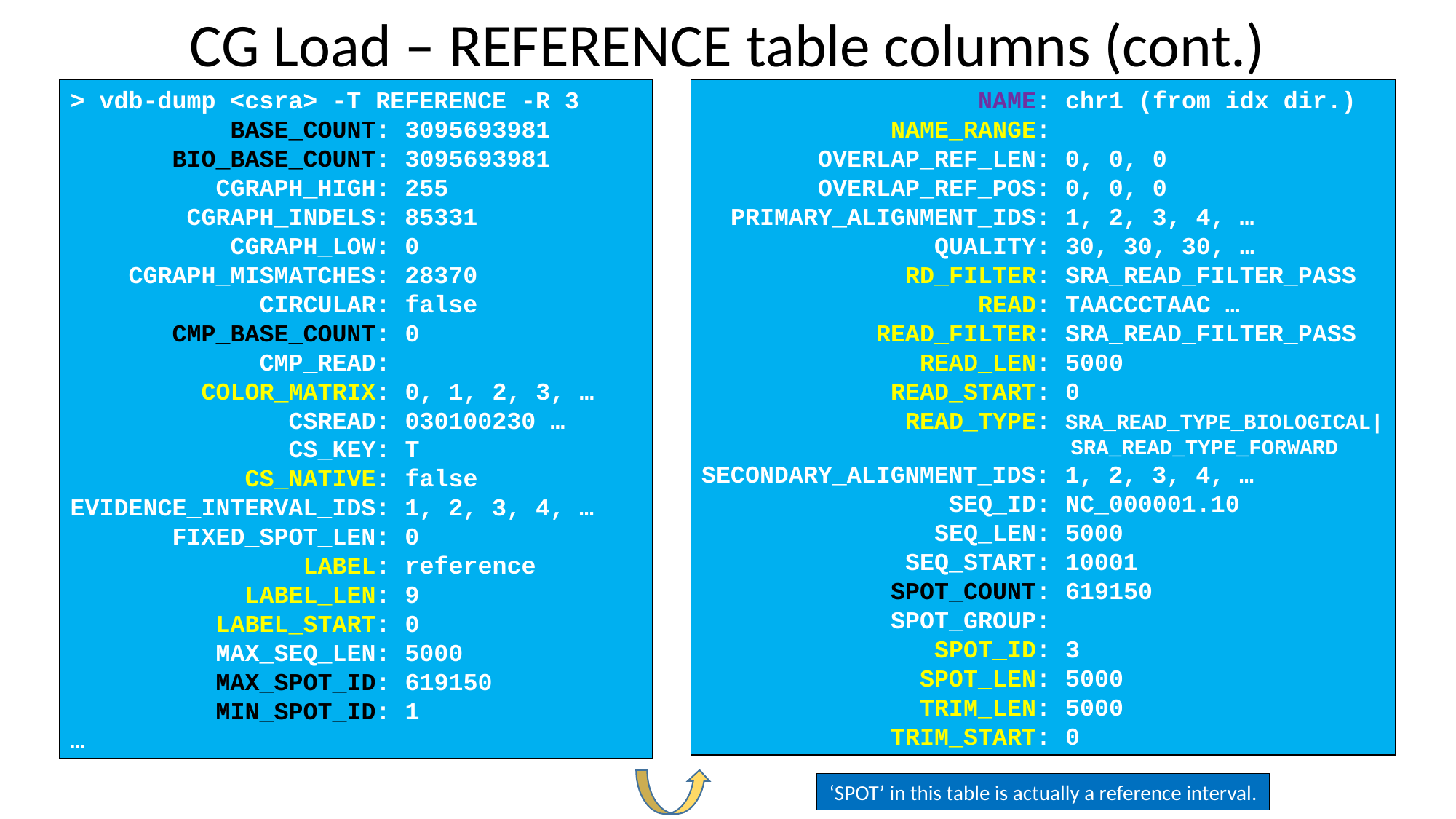

CG Load – REFERENCE table columns (cont.)
> vdb-dump <csra> -T REFERENCE -R 3
           BASE_COUNT: 3095693981
       BIO_BASE_COUNT: 3095693981
          CGRAPH_HIGH: 255
        CGRAPH_INDELS: 85331
           CGRAPH_LOW: 0
    CGRAPH_MISMATCHES: 28370
             CIRCULAR: false
       CMP_BASE_COUNT: 0
             CMP_READ:
         COLOR_MATRIX: 0, 1, 2, 3, …
               CSREAD: 030100230 …
               CS_KEY: T
            CS_NATIVE: false
EVIDENCE_INTERVAL_IDS: 1, 2, 3, 4, …
       FIXED_SPOT_LEN: 0
                LABEL: reference
            LABEL_LEN: 9
          LABEL_START: 0
          MAX_SEQ_LEN: 5000
          MAX_SPOT_ID: 619150
          MIN_SPOT_ID: 1
…
                   NAME: chr1 (from idx dir.)
             NAME_RANGE:
        OVERLAP_REF_LEN: 0, 0, 0
        OVERLAP_REF_POS: 0, 0, 0
  PRIMARY_ALIGNMENT_IDS: 1, 2, 3, 4, …
                QUALITY: 30, 30, 30, …
              RD_FILTER: SRA_READ_FILTER_PASS
                   READ: TAACCCTAAC …
            READ_FILTER: SRA_READ_FILTER_PASS
               READ_LEN: 5000
             READ_START: 0
              READ_TYPE: SRA_READ_TYPE_BIOLOGICAL| SRA_READ_TYPE_FORWARD
SECONDARY_ALIGNMENT_IDS: 1, 2, 3, 4, …
                 SEQ_ID: NC_000001.10
                SEQ_LEN: 5000
              SEQ_START: 10001
             SPOT_COUNT: 619150
             SPOT_GROUP:
                SPOT_ID: 3
               SPOT_LEN: 5000
               TRIM_LEN: 5000
             TRIM_START: 0
‘SPOT’ in this table is actually a reference interval.